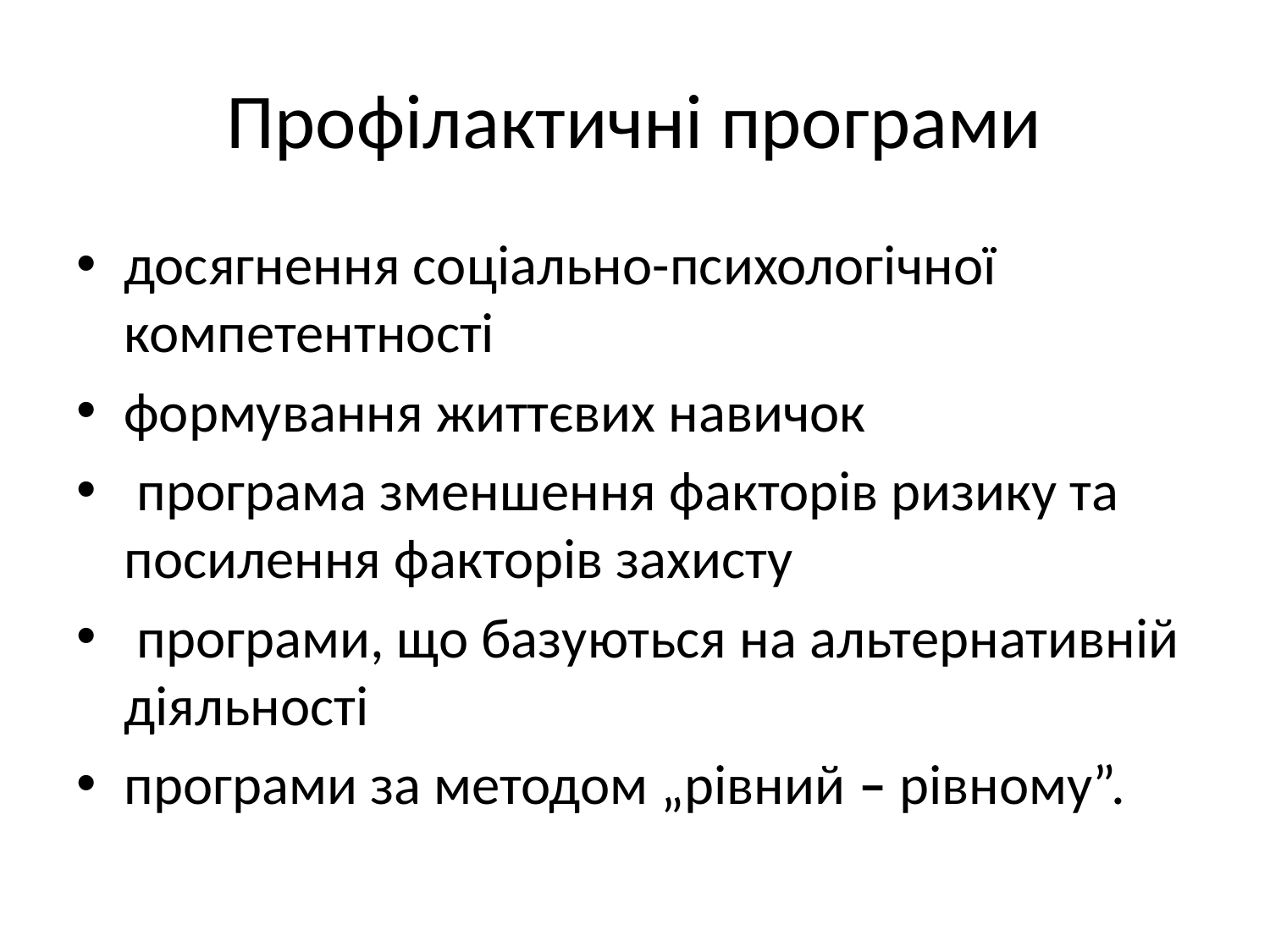

# Профілактичні програми
досягнення соціально-психологічної компетентності
формування життєвих навичок
 програма зменшення факторів ризику та посилення факторів захисту
 програми, що базуються на альтернативній діяльності
програми за методом „рівний – рівному”.